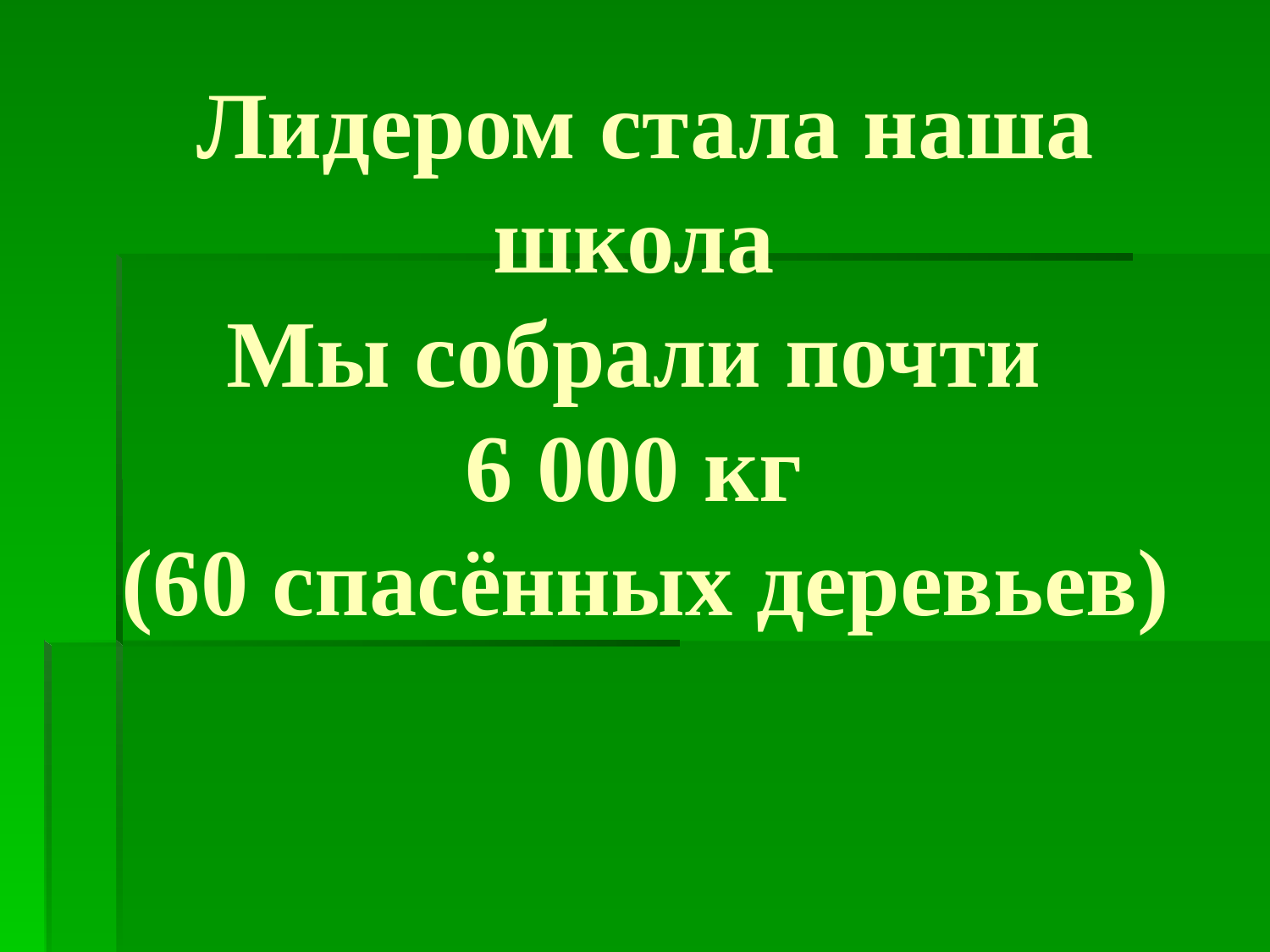

# Лидером стала наша школа Мы собрали почти 6 000 кг (60 спасённых деревьев)